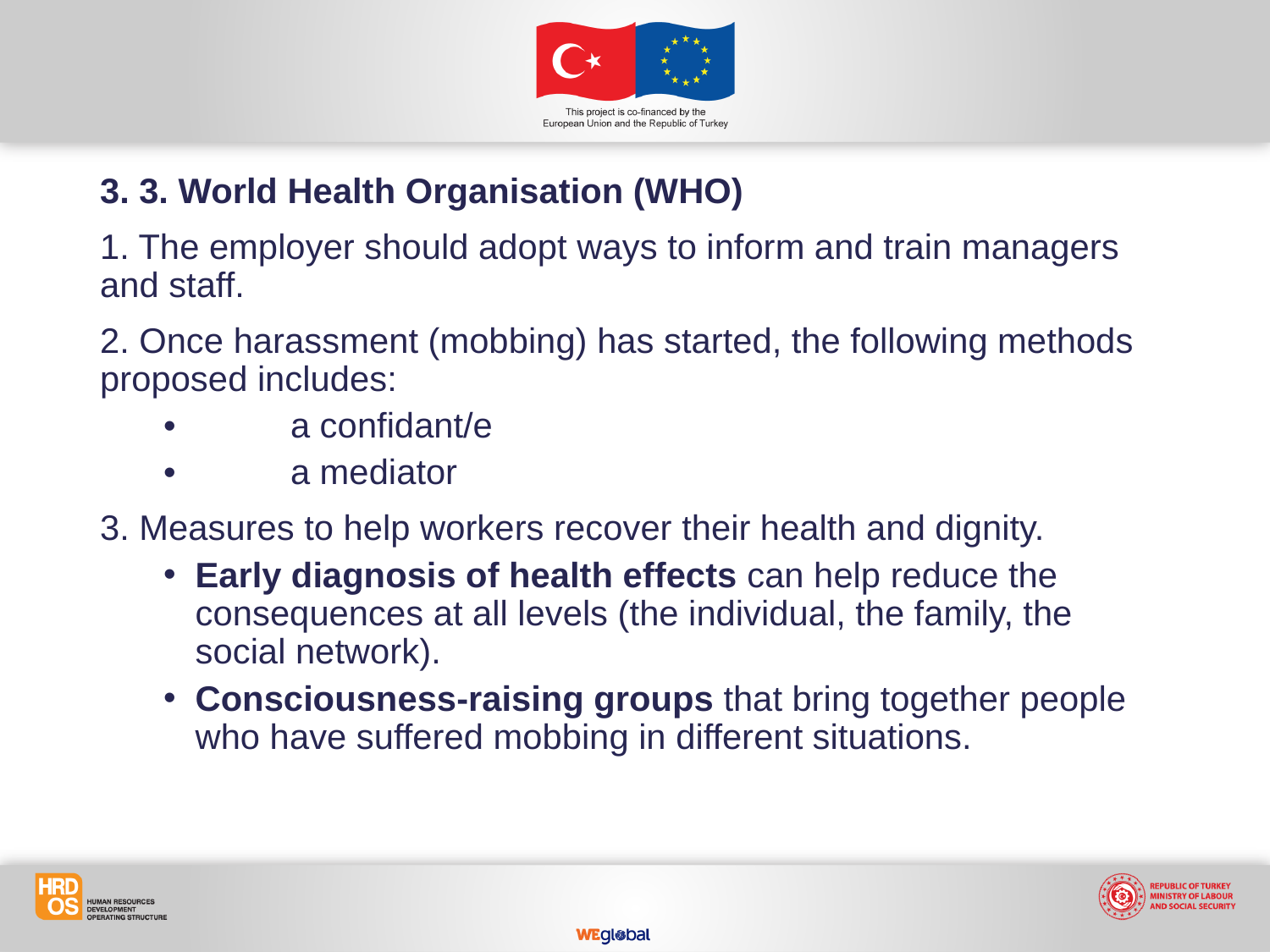

3. 3. World Health Organisation (WHO)
1. The employer should adopt ways to inform and train managers and staff.
2. Once harassment (mobbing) has started, the following methods proposed includes:
•	a confidant/e
•	a mediator
3. Measures to help workers recover their health and dignity.
Early diagnosis of health effects can help reduce the consequences at all levels (the individual, the family, the social network).
Consciousness-raising groups that bring together people who have suffered mobbing in different situations.